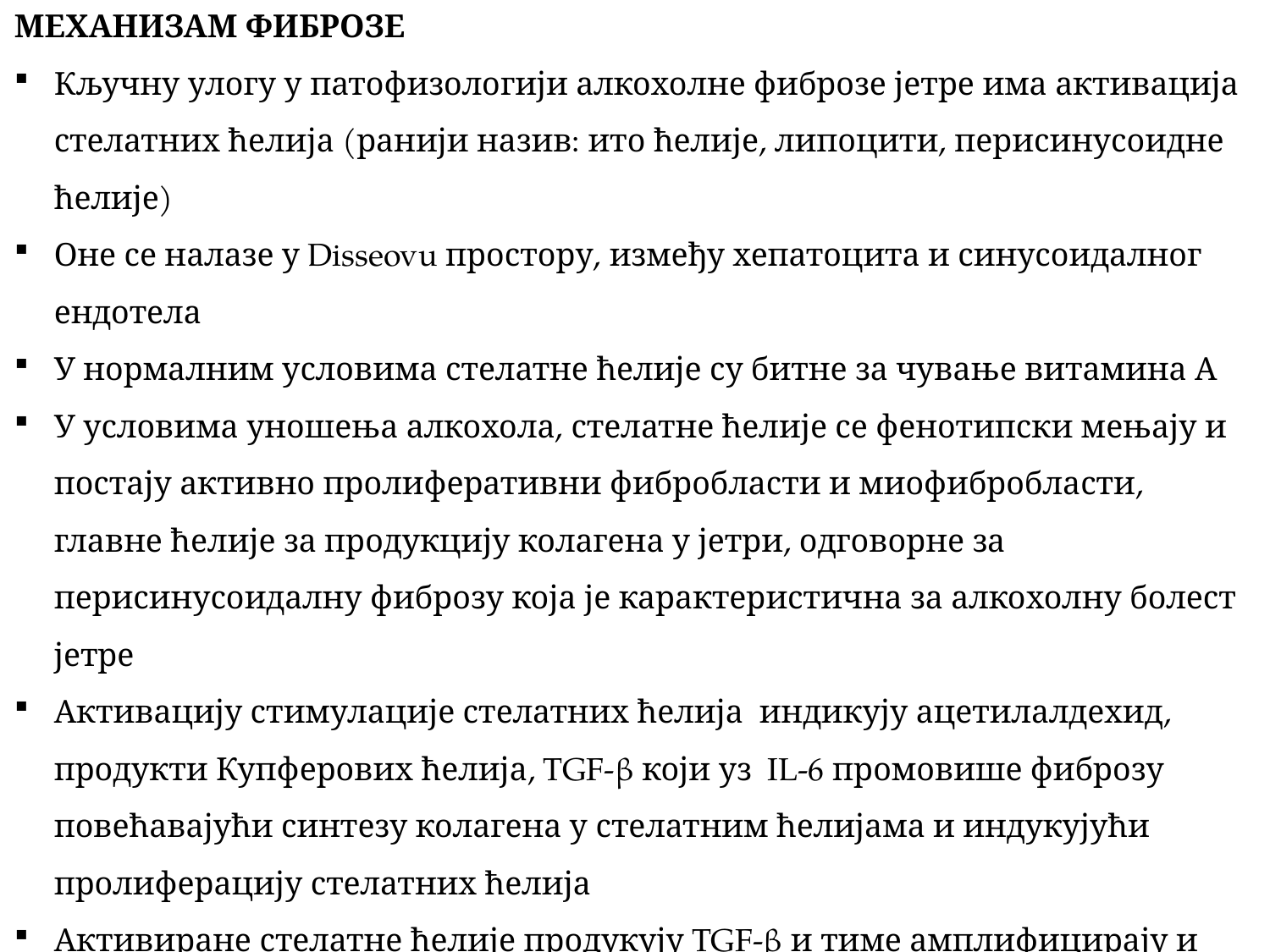

МЕХАНИЗАМ ФИБРОЗЕ
Кључну улогу у патофизологији алкохолне фиброзе јетре има активација стелатних ћелија (ранији назив: ито ћелије, липоцити, перисинусоидне ћелије)
Оне се налазе у Disseovu простору, између хепатоцита и синусоидалног ендотела
У нормалним условима стелатне ћелије су битне за чување витамина А
У условима уношења алкохола, стелатне ћелије се фенотипски мењају и постају активно пролиферативни фибробласти и миофибробласти, главне ћелије за продукцију колагена у јетри, одговорне за перисинусоидалну фиброзу која је карактеристична за алкохолну болест јетре
Активацију стимулације стелатних ћелија  индикују ацетилалдехид, продукти Купферових ћелија, TGF-β који уз  IL-6 промовише фиброзу повећавајући синтезу колагена у стелатним ћелијама и индукујући пролиферацију стелатних ћелија
Активиране стелатне ћелије продукују TGF-β и тиме амплифицирају и перпетуирју фиброгени процес